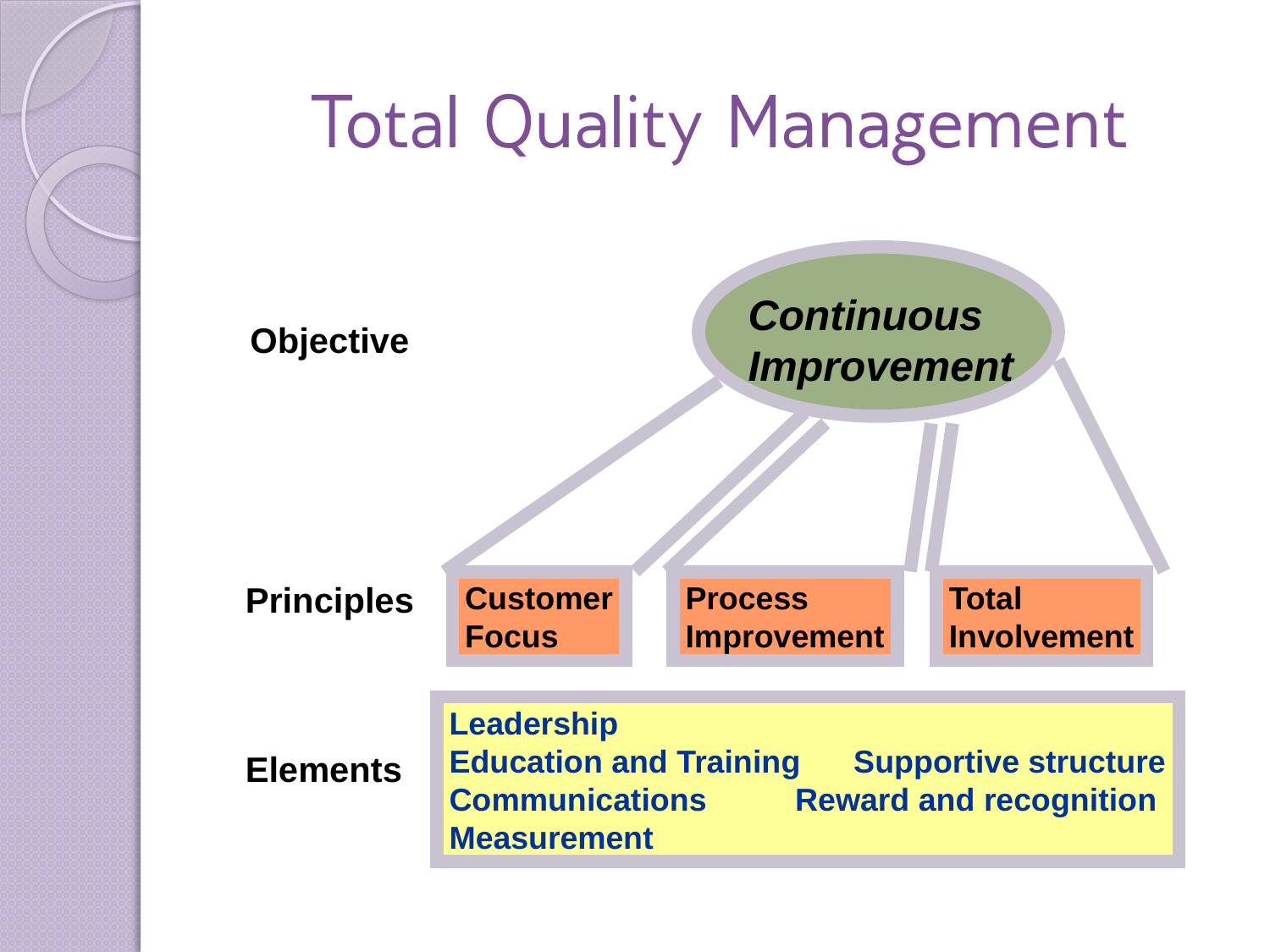

# Total Quality Management

Continuous
Improvement
Objective

Principles
Customer
Focus
Process
Improvement
Total
Involvement
Leadership
Education and Training      Supportive structure
Communications          Reward and recognition
Measurement
Elements